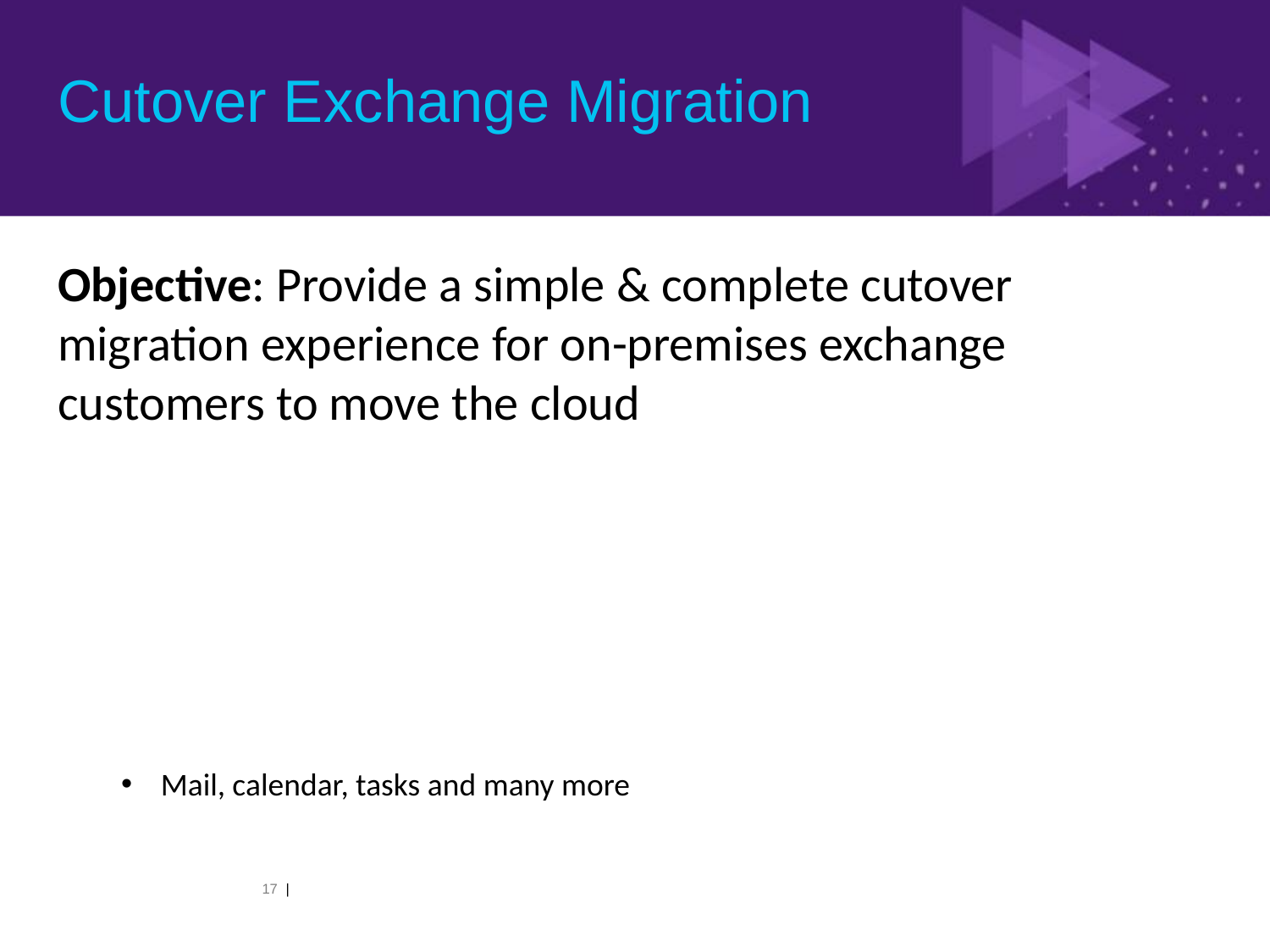

# Cutover Exchange Migration
Objective: Provide a simple & complete cutover migration experience for on-premises exchange customers to move the cloud

Supports migrating mailbox content from Exchange Server 2003 and later
Migration from on-premise or hosted systems
Merge operation; not Move
High fidelity migrations
Mail, calendar, tasks and many more
17  |  Microsoft Confidential